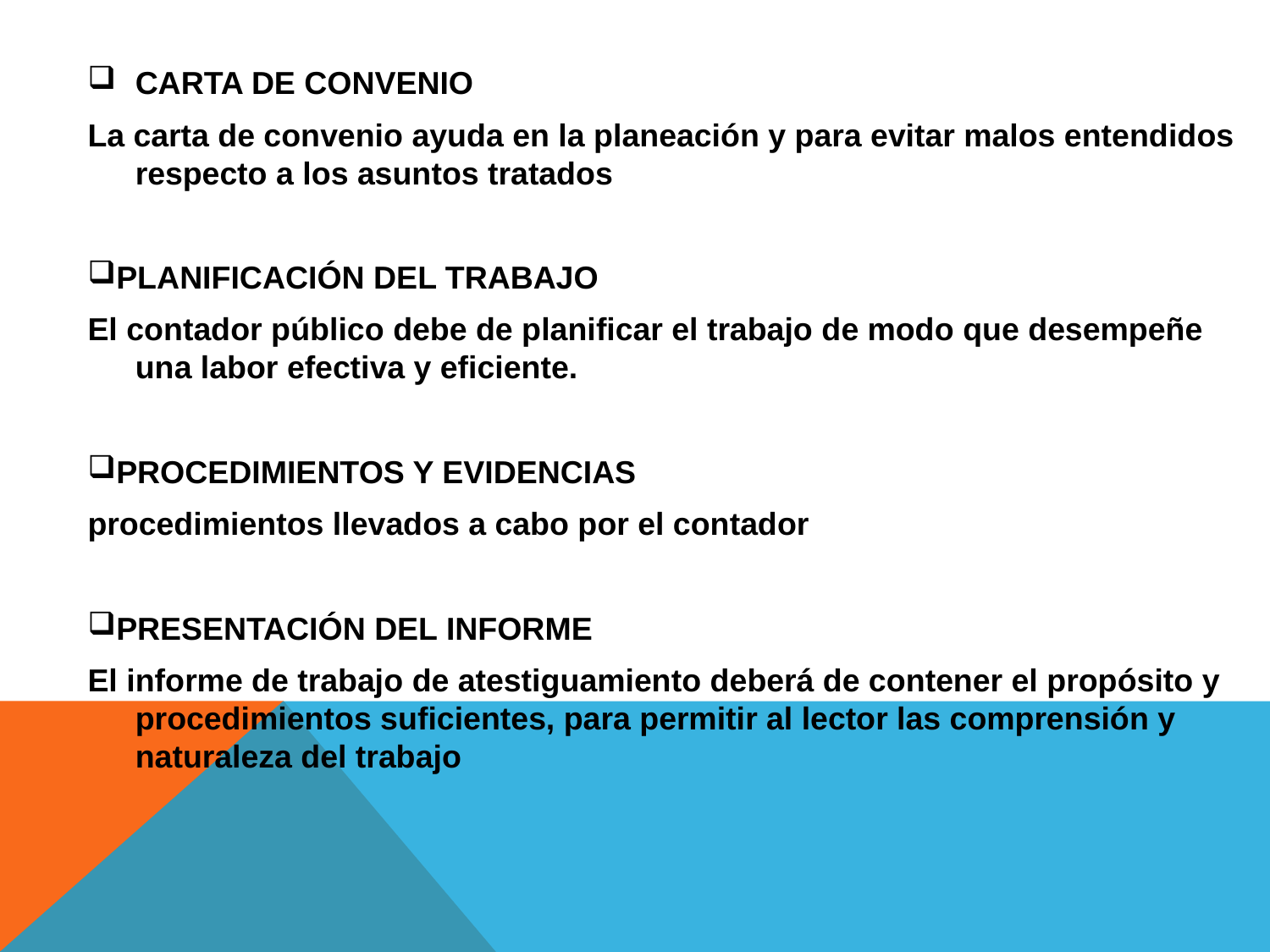

CARTA DE CONVENIO
La carta de convenio ayuda en la planeación y para evitar malos entendidos respecto a los asuntos tratados

PLANIFICACIÓN DEL TRABAJO
El contador público debe de planificar el trabajo de modo que desempeñe una labor efectiva y eficiente.

PROCEDIMIENTOS Y EVIDENCIAS
procedimientos llevados a cabo por el contador

PRESENTACIÓN DEL INFORME
El informe de trabajo de atestiguamiento deberá de contener el propósito y procedimientos suficientes, para permitir al lector las comprensión y naturaleza del trabajo